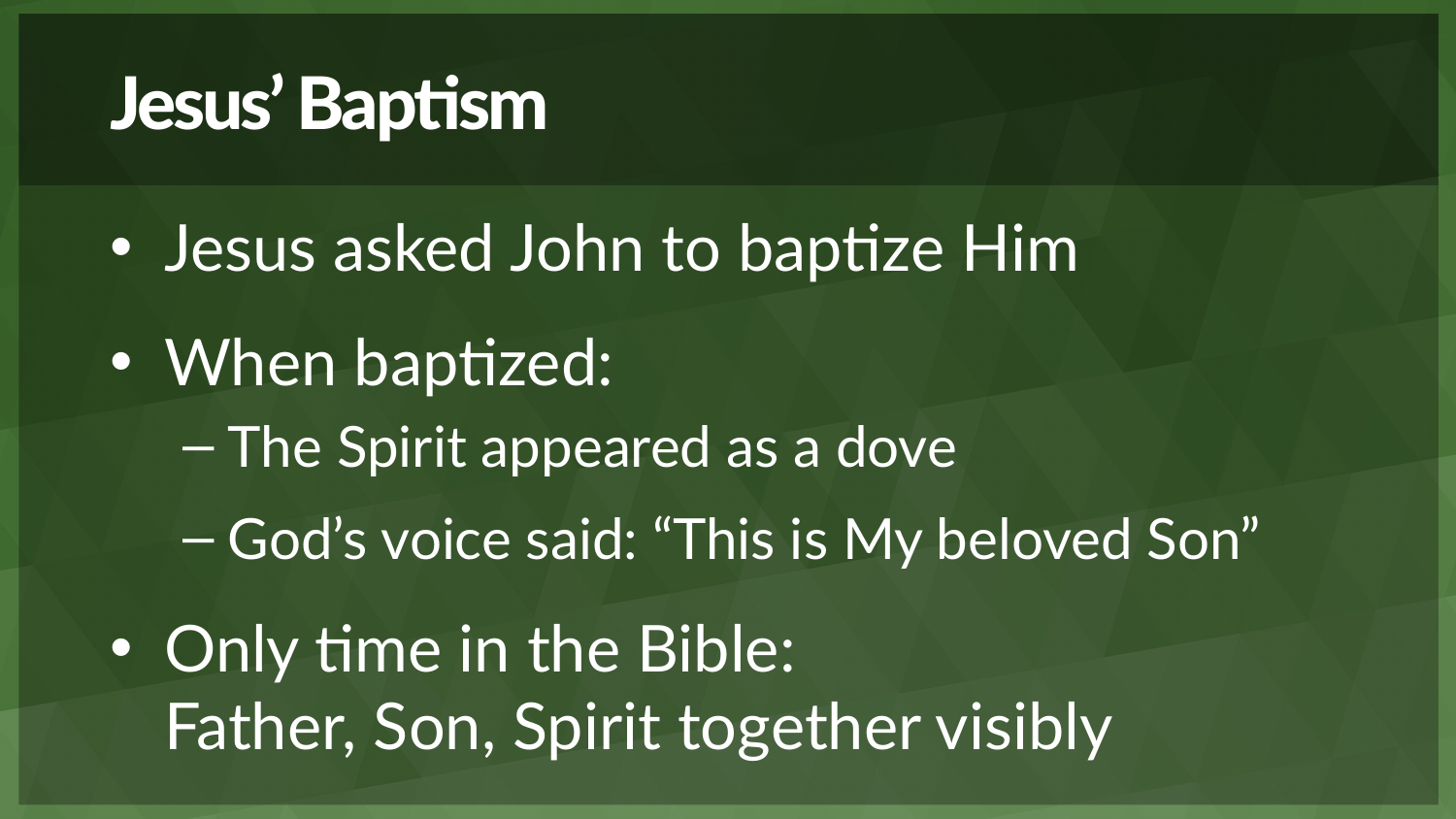

# Jesus’ Baptism
Jesus asked John to baptize Him
When baptized:
The Spirit appeared as a dove
God’s voice said: “This is My beloved Son”
Only time in the Bible:
Father, Son, Spirit together visibly